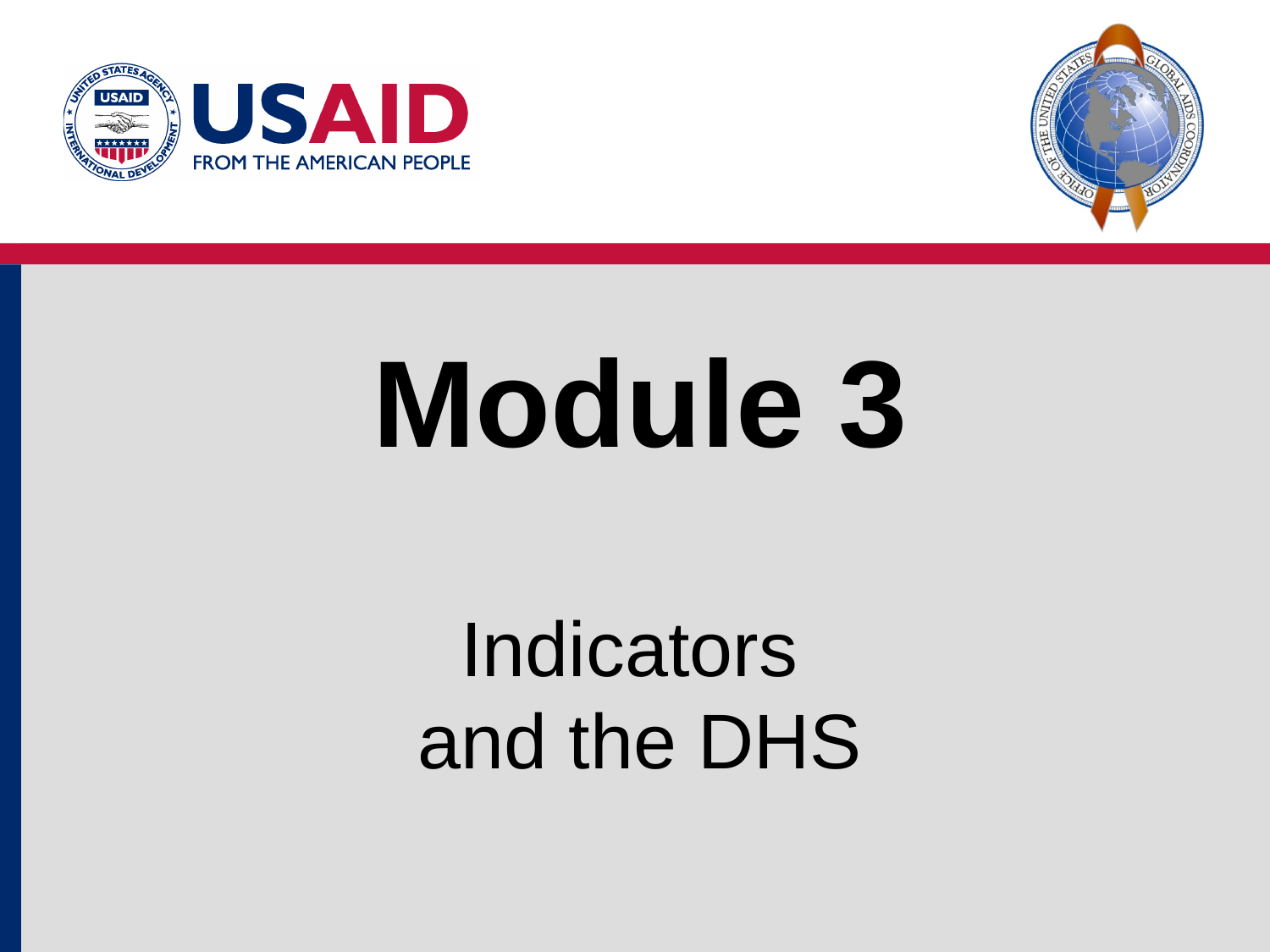

# Module 3 Indicators and the DHS